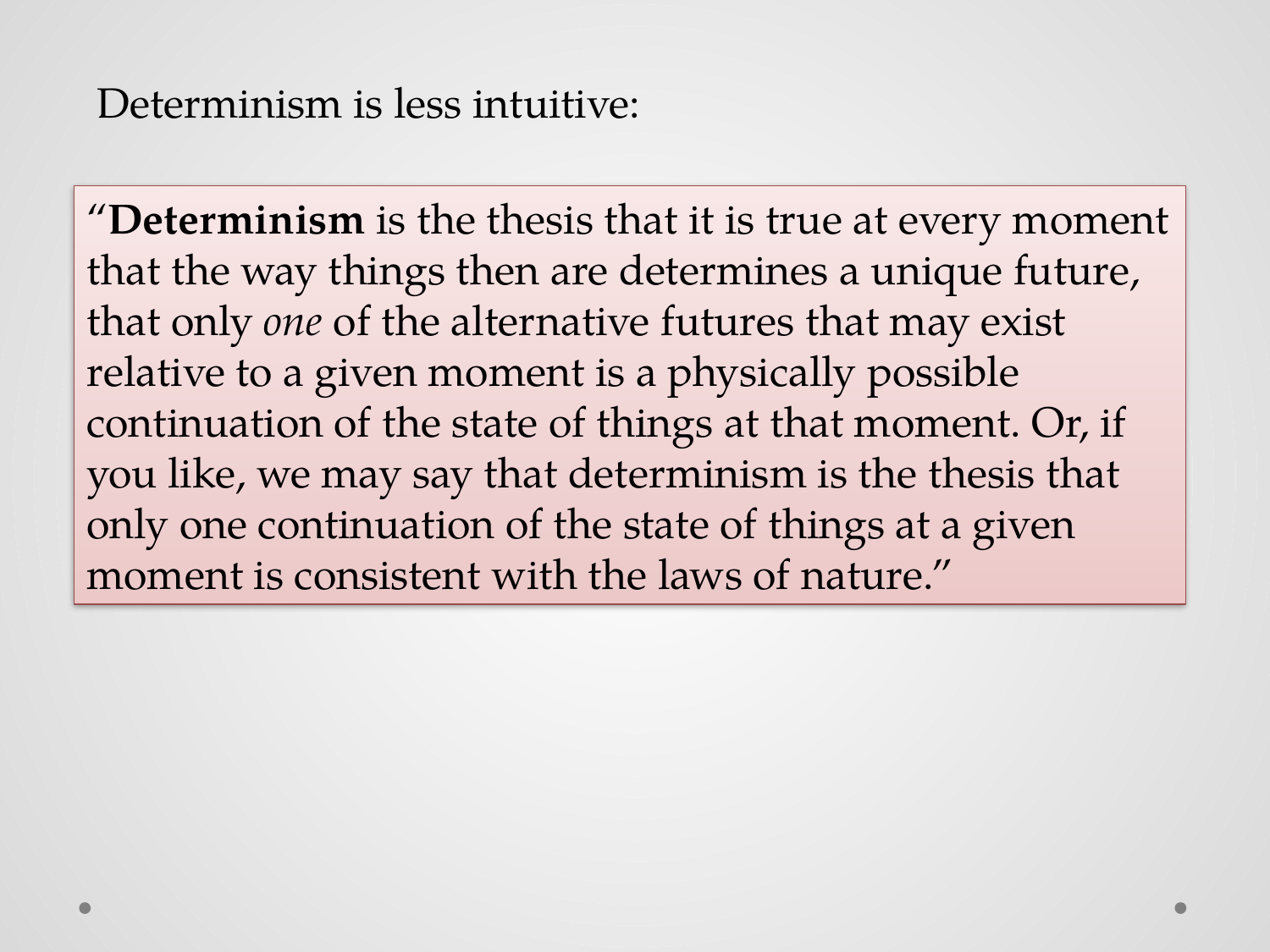

Determinism is less intuitive:
“Determinism is the thesis that it is true at every moment that the way things then are determines a unique future, that only one of the alternative futures that may exist relative to a given moment is a physically possible continuation of the state of things at that moment. Or, if you like, we may say that determinism is the thesis that only one continuation of the state of things at a given moment is consistent with the laws of nature.”